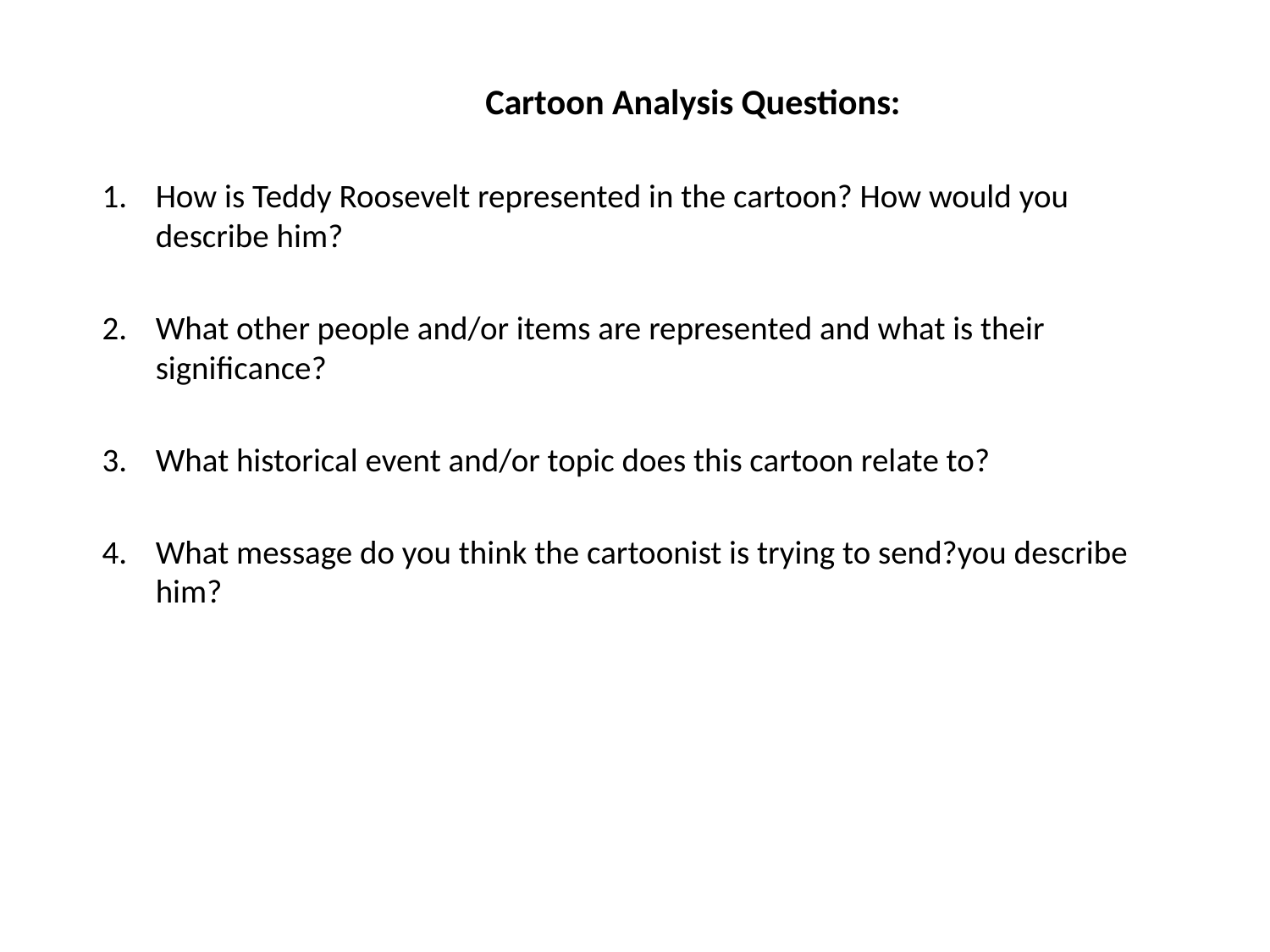

Cartoon Analysis Questions:

How is Teddy Roosevelt represented in the cartoon? How would you describe him?

What other people and/or items are represented and what is their significance?

What historical event and/or topic does this cartoon relate to?

What message do you think the cartoonist is trying to send?you describe him?

What historical event and/or topic does this cartoon relate to?

What message do you think the cartoonist is trying to send?

# Cartoon Analysis Questions: